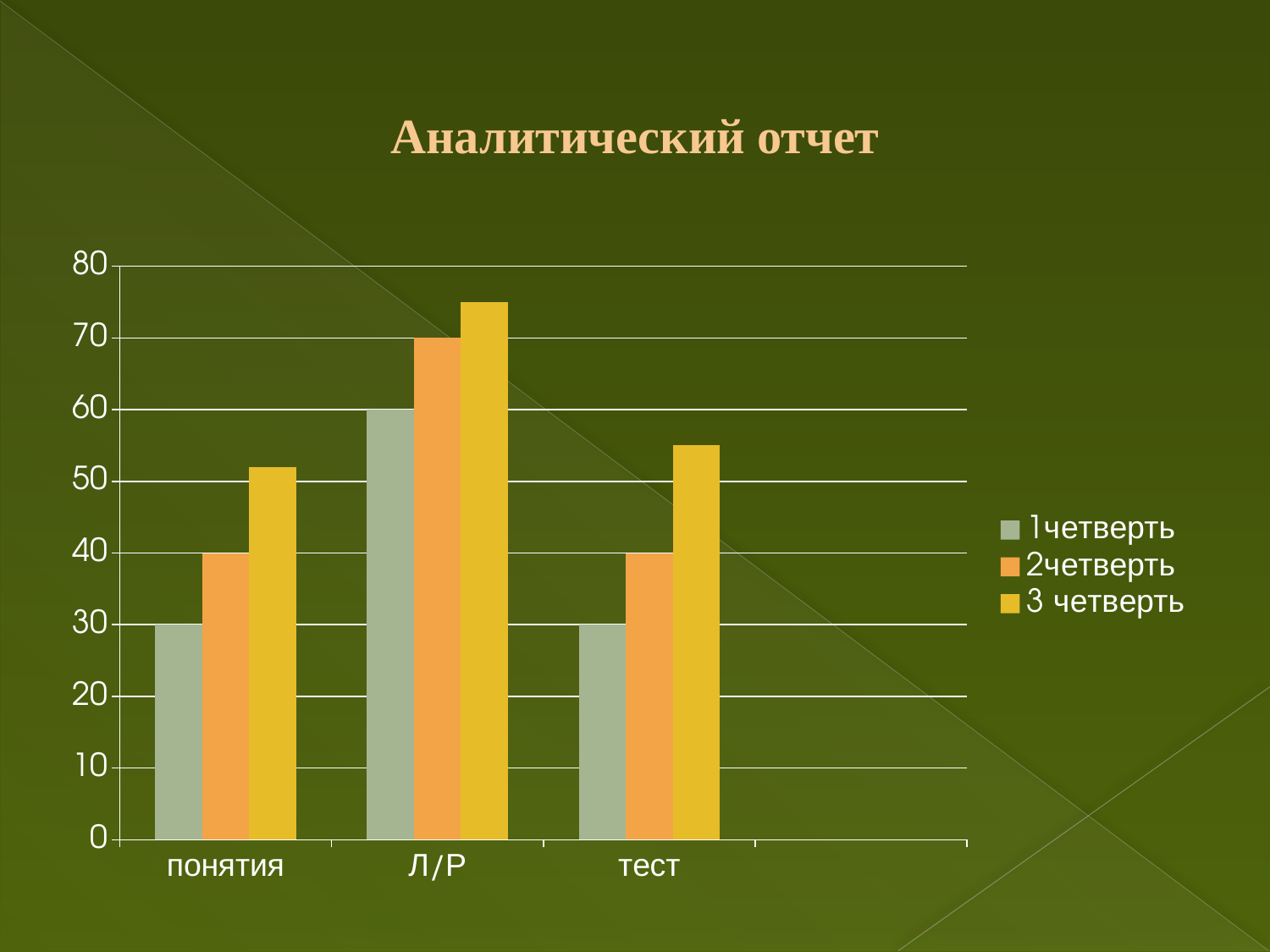

# Аналитический отчет

### Chart

| Category | 1четверть | 2четверть | 3 четверть |
|---|---|---|---|
| понятия | 30.0 | 40.0 | 52.0 |
| Л/Р | 60.0 | 70.0 | 75.0 |
| тест | 30.0 | 40.0 | 55.0 |